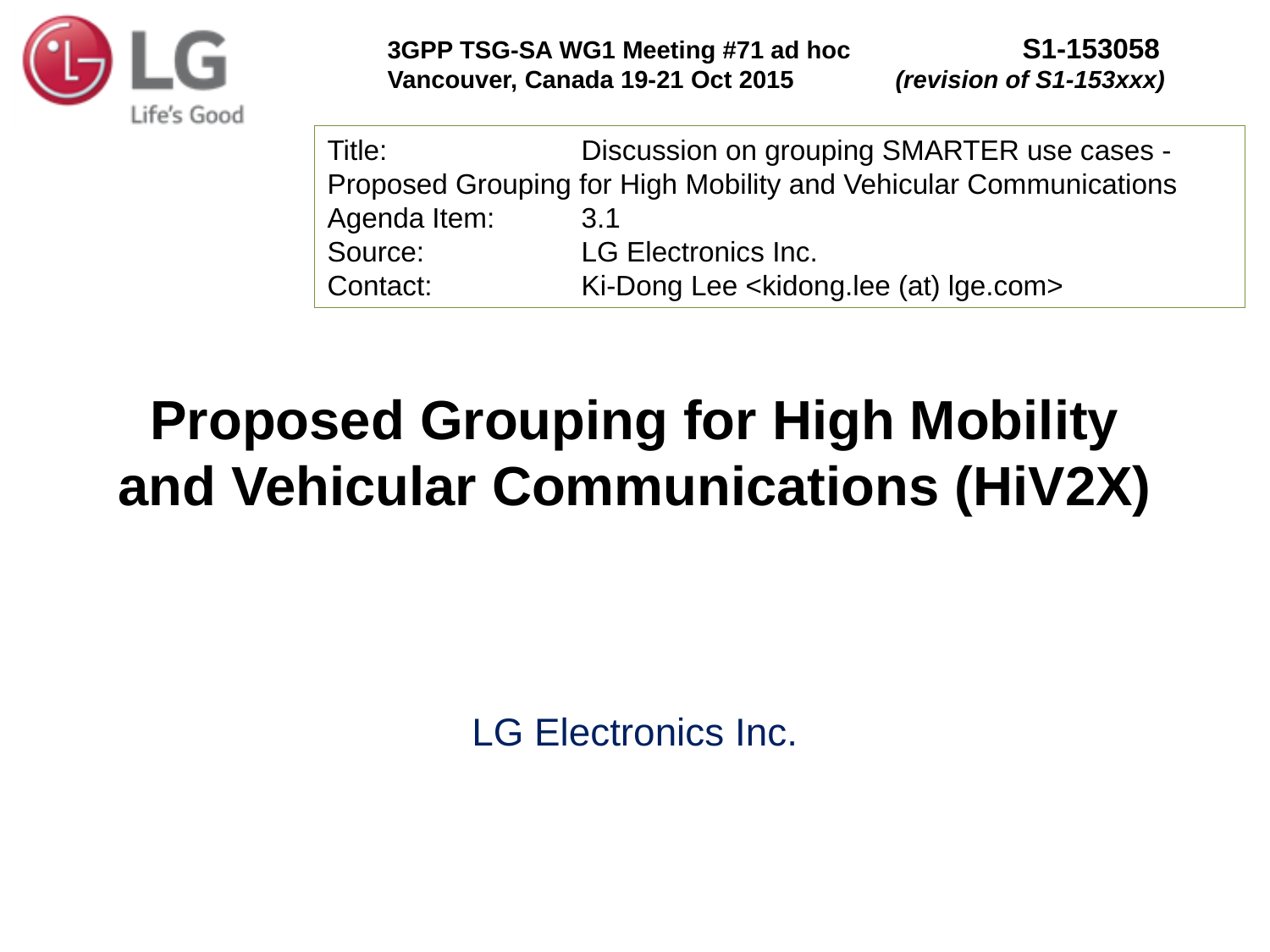

3GPP TSG-SA WG1 Meeting #71 ad hoc		S1-153058
Vancouver, Canada 19-21 Oct 2015	(revision of S1-153xxx)
Title:		Discussion on grouping SMARTER use cases - Proposed Grouping for High Mobility and Vehicular Communications
Agenda Item:	3.1
Source:		LG Electronics Inc.
Contact:		Ki-Dong Lee <kidong.lee (at) lge.com>
# Proposed Grouping for High Mobility and Vehicular Communications (HiV2X)

LG Electronics Inc.